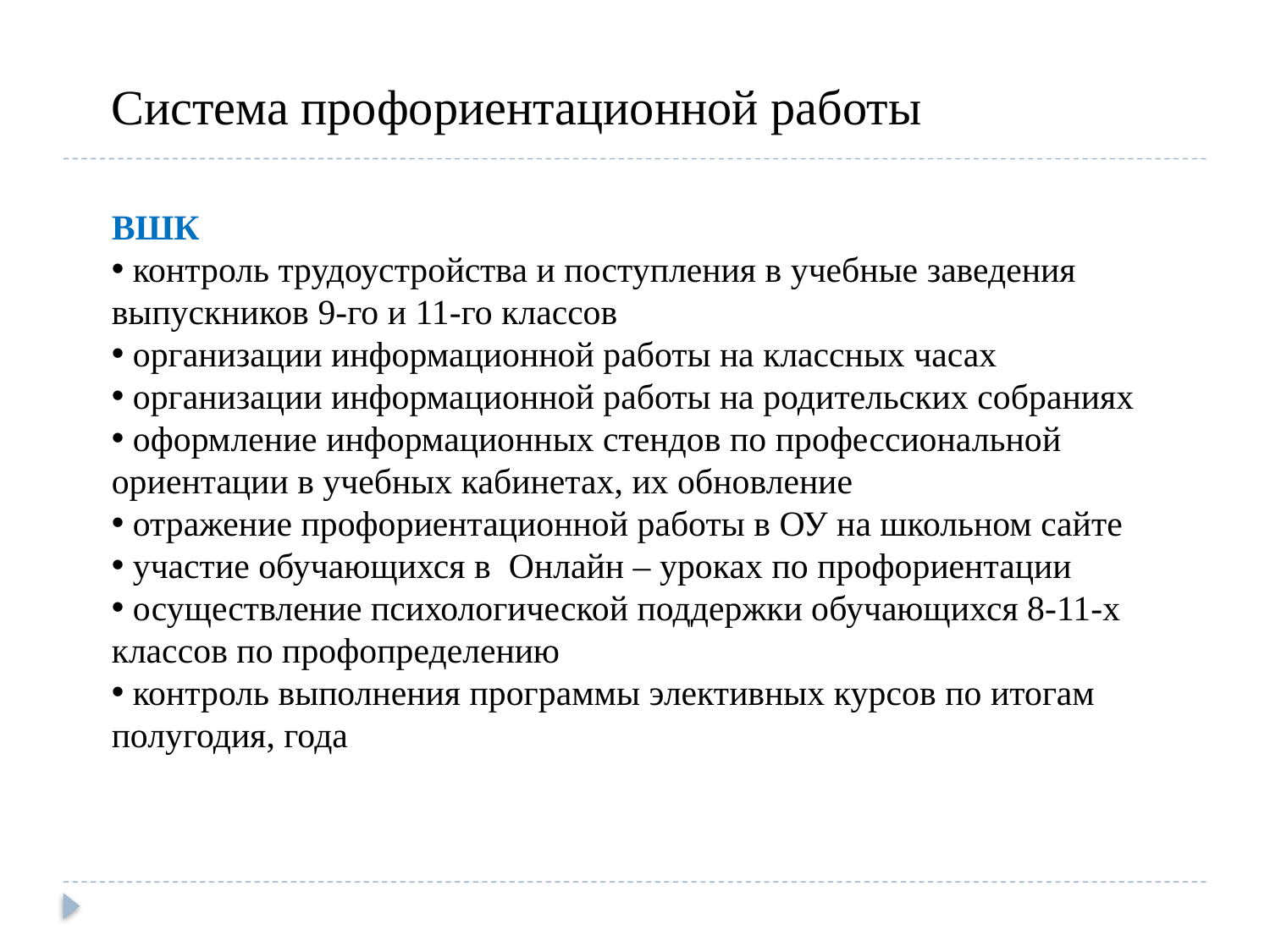

Система профориентационной работы
ВШК
 контроль трудоустройства и поступления в учебные заведения выпускников 9-го и 11-го классов
 организации информационной работы на классных часах
 организации информационной работы на родительских собраниях
 оформление информационных стендов по профессиональной ориентации в учебных кабинетах, их обновление
 отражение профориентационной работы в ОУ на школьном сайте
 участие обучающихся в  Онлайн – уроках по профориентации
 осуществление психологической поддержки обучающихся 8-11-х классов по профопределению
 контроль выполнения программы элективных курсов по итогам полугодия, года